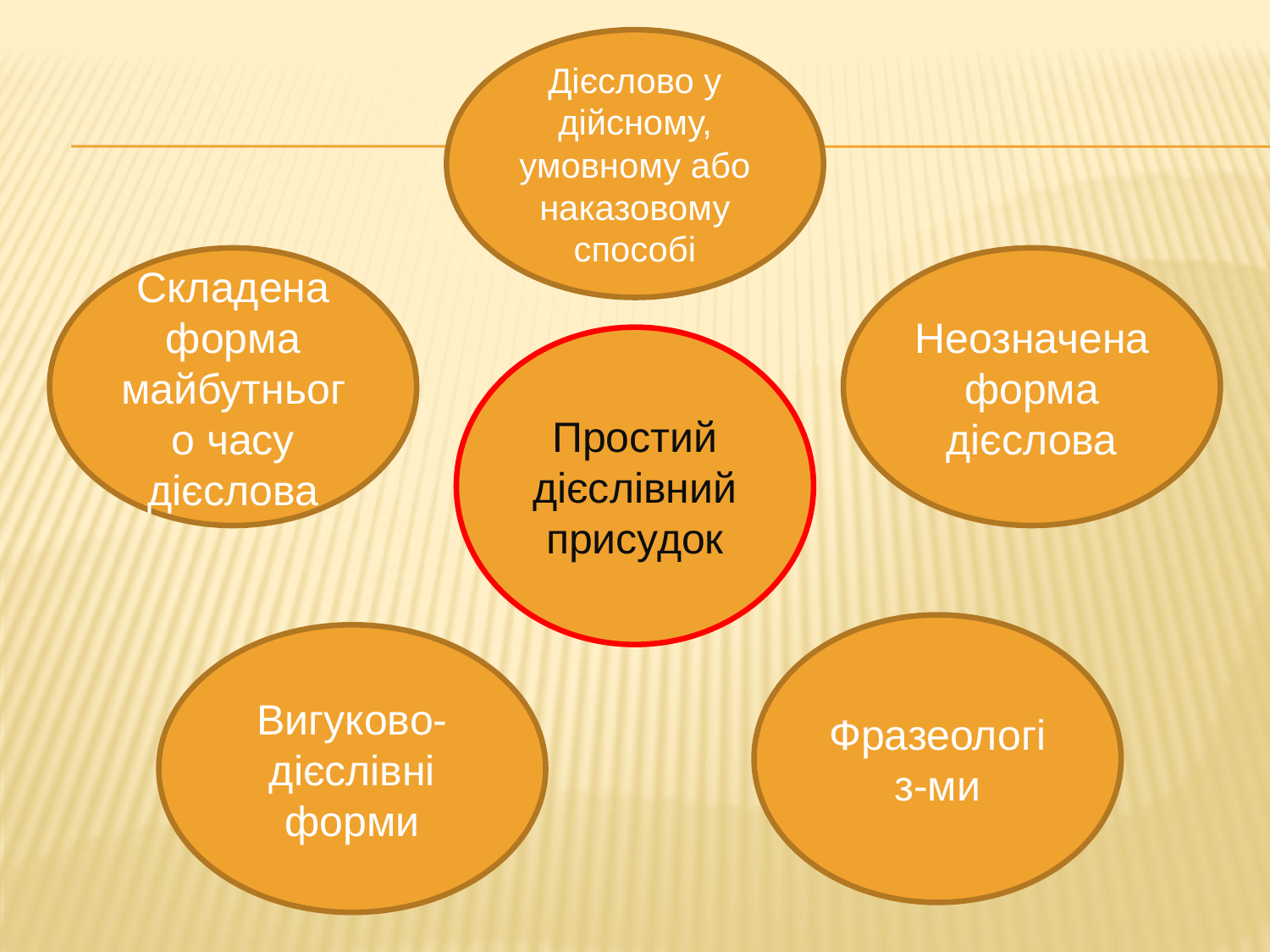

#
Дієслово у дійсному, умовному або наказовому способі
Складена форма майбутнього часу дієслова
Неозначена форма дієслова
Простий дієслівний присудок
Фразеологіз-ми
Вигуково-дієслівні форми